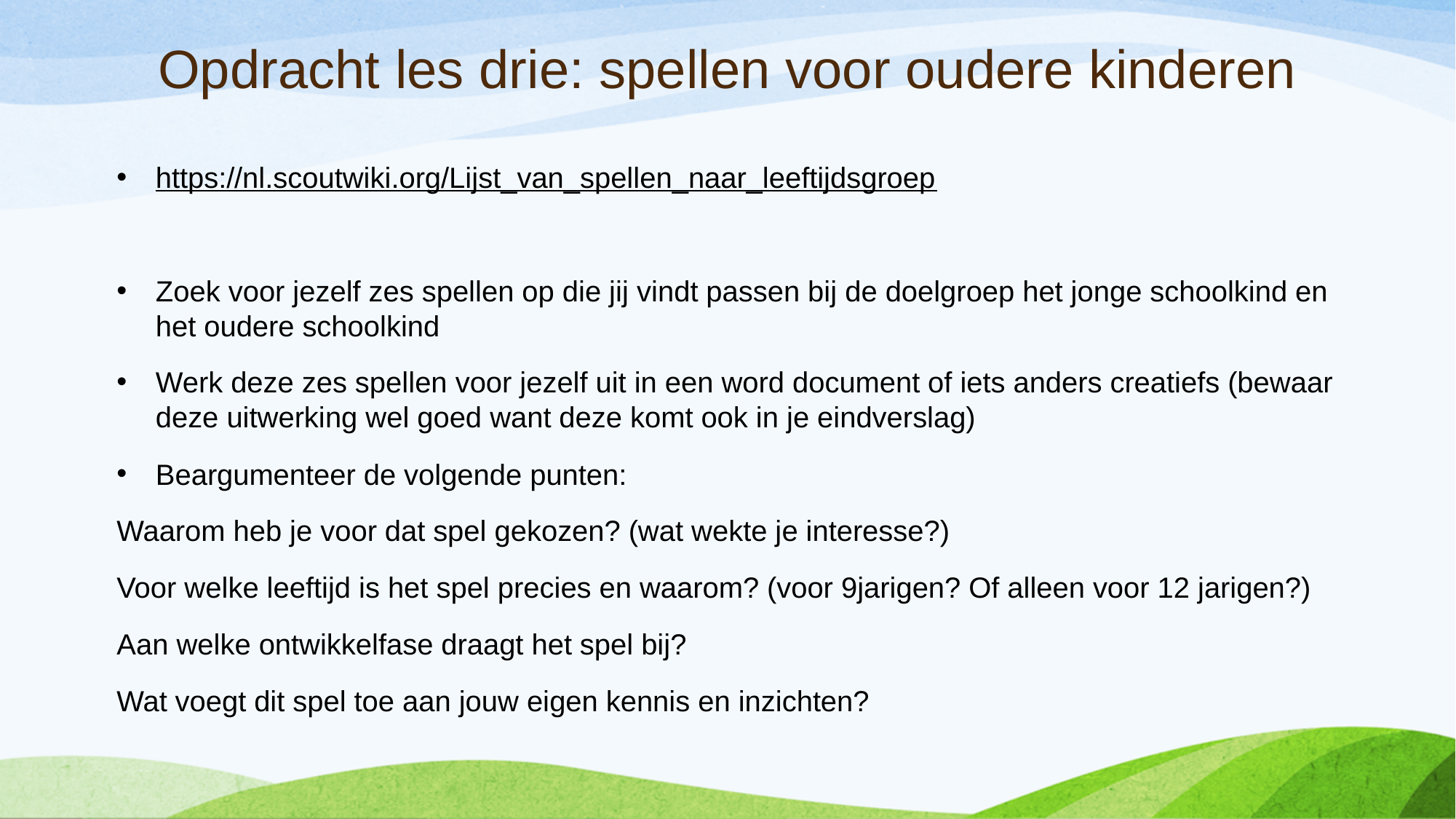

# Opdracht les drie: spellen voor oudere kinderen

https://nl.scoutwiki.org/Lijst_van_spellen_naar_leeftijdsgroep

Zoek voor jezelf zes spellen op die jij vindt passen bij de doelgroep het jonge schoolkind en het oudere schoolkind
Werk deze zes spellen voor jezelf uit in een word document of iets anders creatiefs (bewaar deze uitwerking wel goed want deze komt ook in je eindverslag)
Beargumenteer de volgende punten:
Waarom heb je voor dat spel gekozen? (wat wekte je interesse?)
Voor welke leeftijd is het spel precies en waarom? (voor 9jarigen? Of alleen voor 12 jarigen?)
Aan welke ontwikkelfase draagt het spel bij?
Wat voegt dit spel toe aan jouw eigen kennis en inzichten?